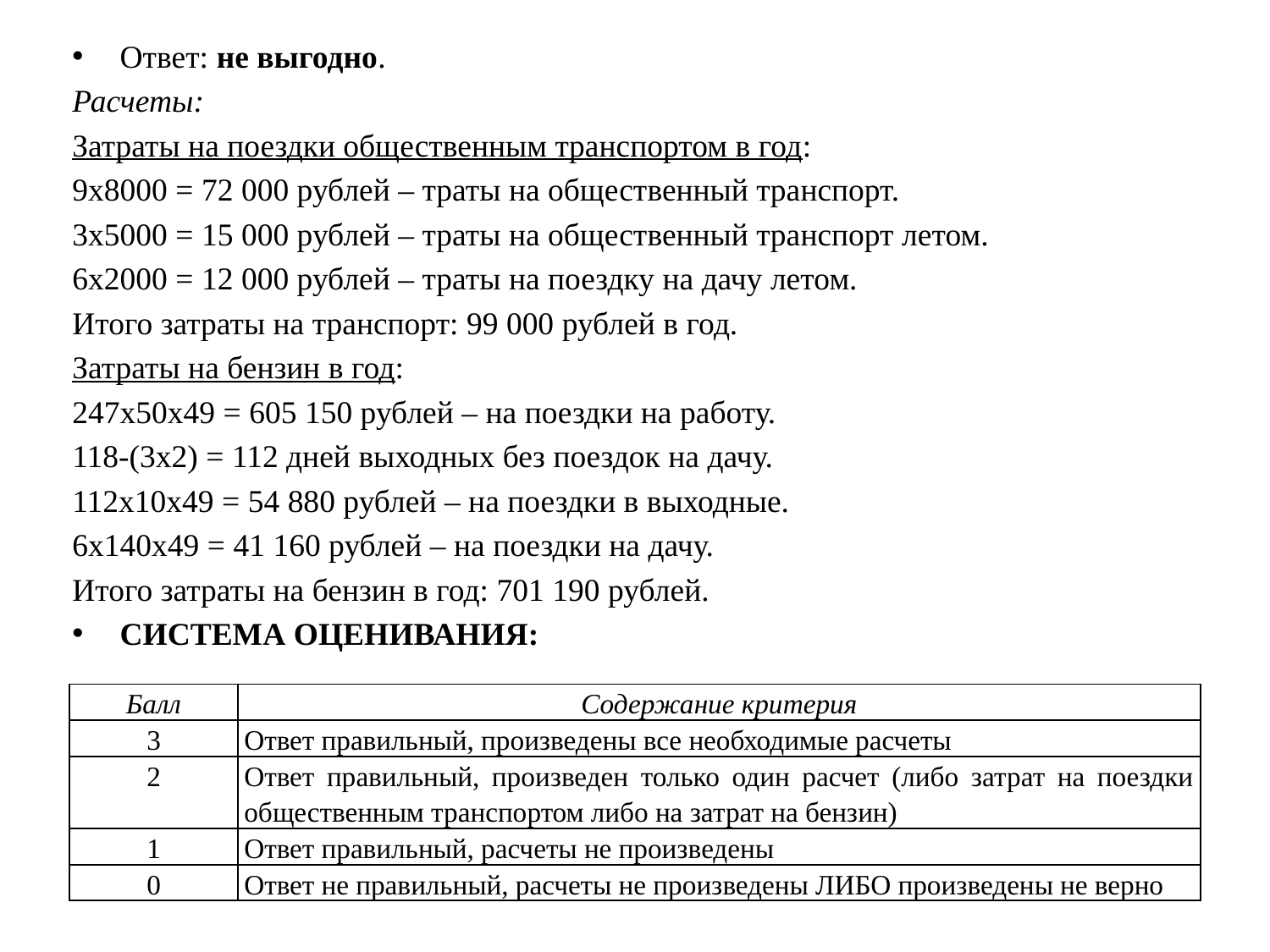

Ответ: не выгодно.
Расчеты:
Затраты на поездки общественным транспортом в год:
9х8000 = 72 000 рублей – траты на общественный транспорт.
3х5000 = 15 000 рублей – траты на общественный транспорт летом.
6х2000 = 12 000 рублей – траты на поездку на дачу летом.
Итого затраты на транспорт: 99 000 рублей в год.
Затраты на бензин в год:
247х50х49 = 605 150 рублей – на поездки на работу.
118-(3х2) = 112 дней выходных без поездок на дачу.
112х10х49 = 54 880 рублей – на поездки в выходные.
6х140х49 = 41 160 рублей – на поездки на дачу.
Итого затраты на бензин в год: 701 190 рублей.
СИСТЕМА ОЦЕНИВАНИЯ:
| Балл | Содержание критерия |
| --- | --- |
| 3 | Ответ правильный, произведены все необходимые расчеты |
| 2 | Ответ правильный, произведен только один расчет (либо затрат на поездки общественным транспортом либо на затрат на бензин) |
| 1 | Ответ правильный, расчеты не произведены |
| 0 | Ответ не правильный, расчеты не произведены ЛИБО произведены не верно |